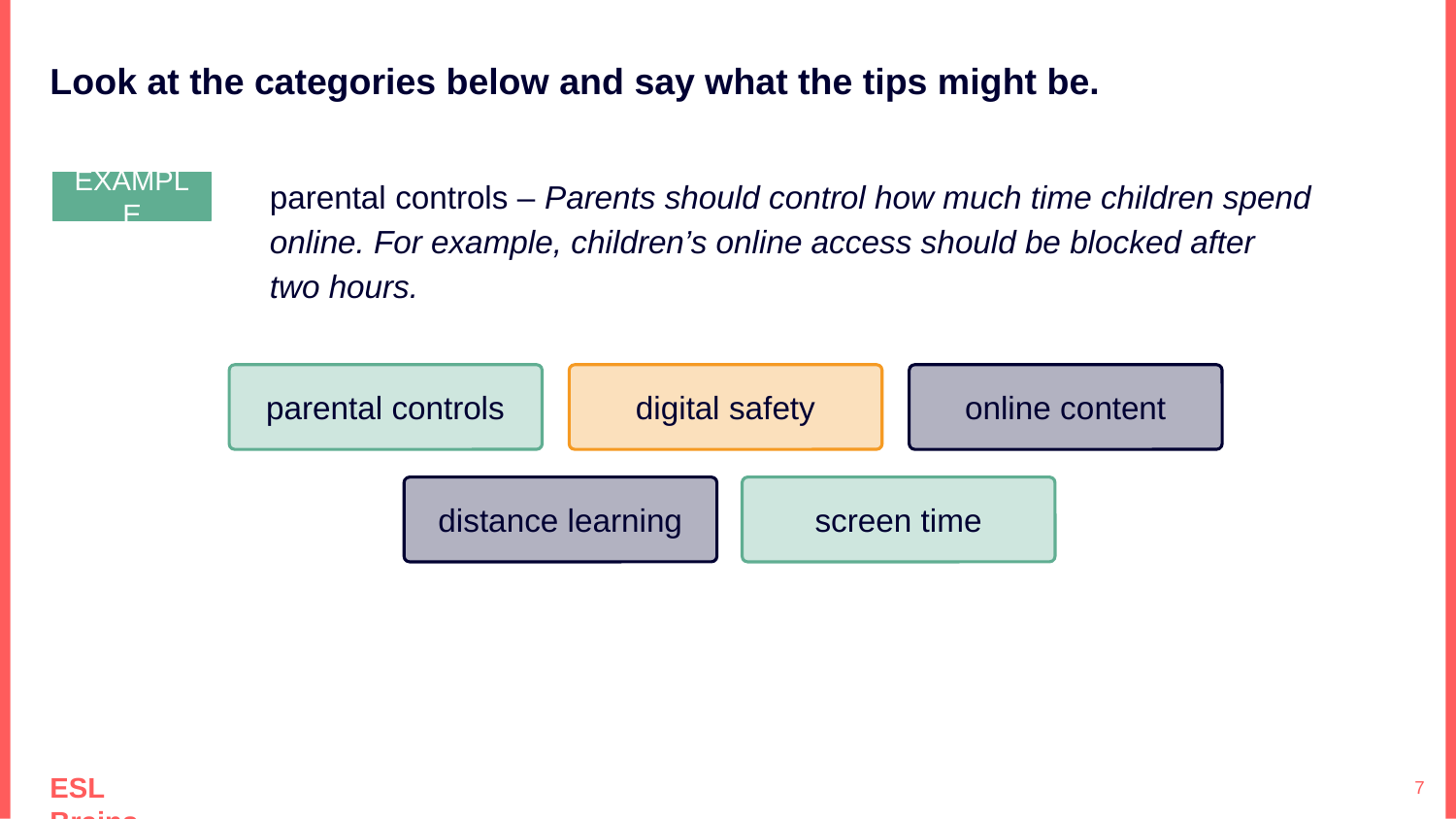

Look at the categories below and say what the tips might be.
parental controls – Parents should control how much time children spend online. For example, children’s online access should be blocked after two hours.
EXAMPLE
parental controls
digital safety
online content
distance learning
screen time
7